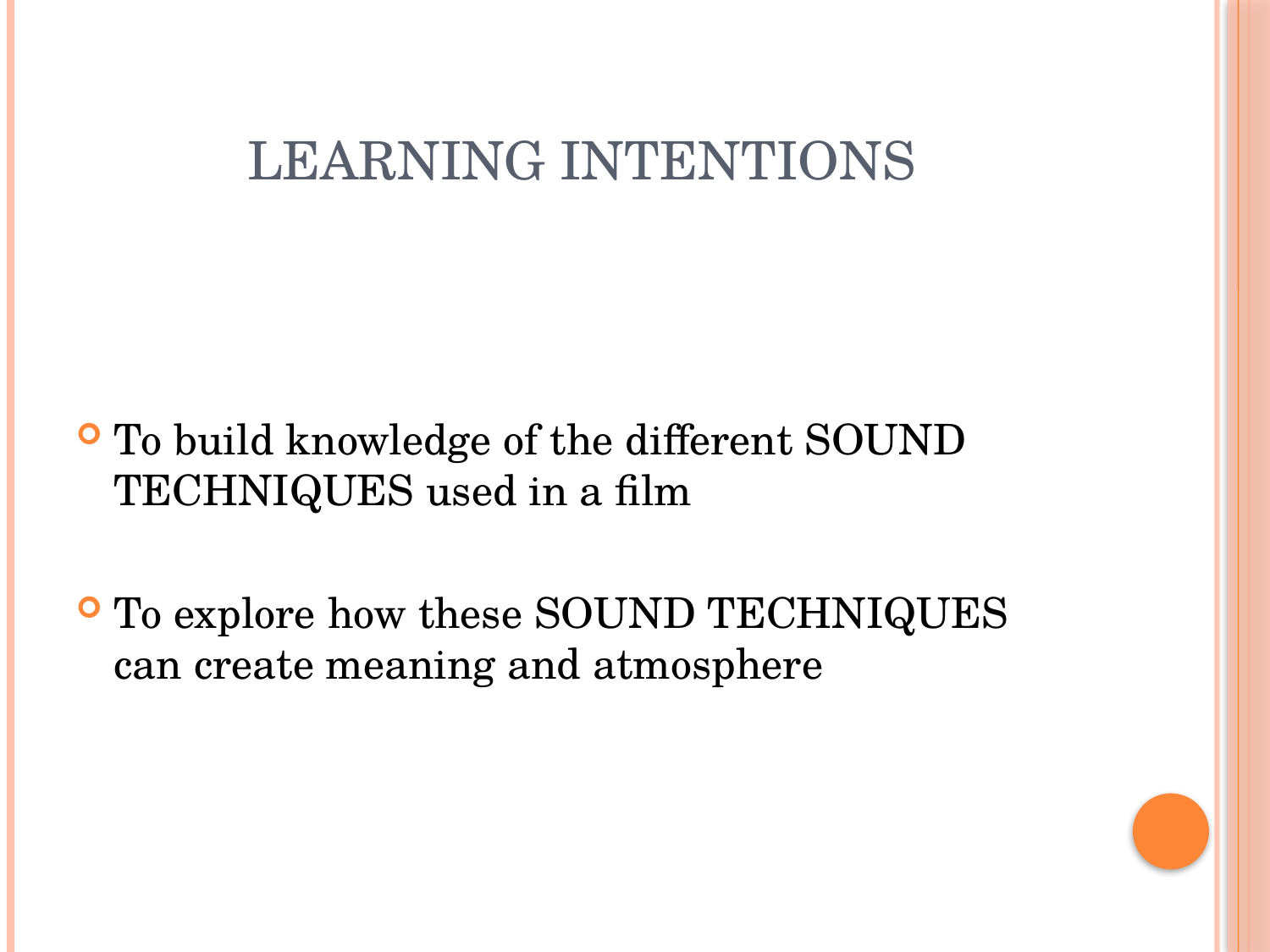

# Learning Intentions

To build knowledge of the different SOUND TECHNIQUES used in a film

To explore how these SOUND TECHNIQUES can create meaning and atmosphere